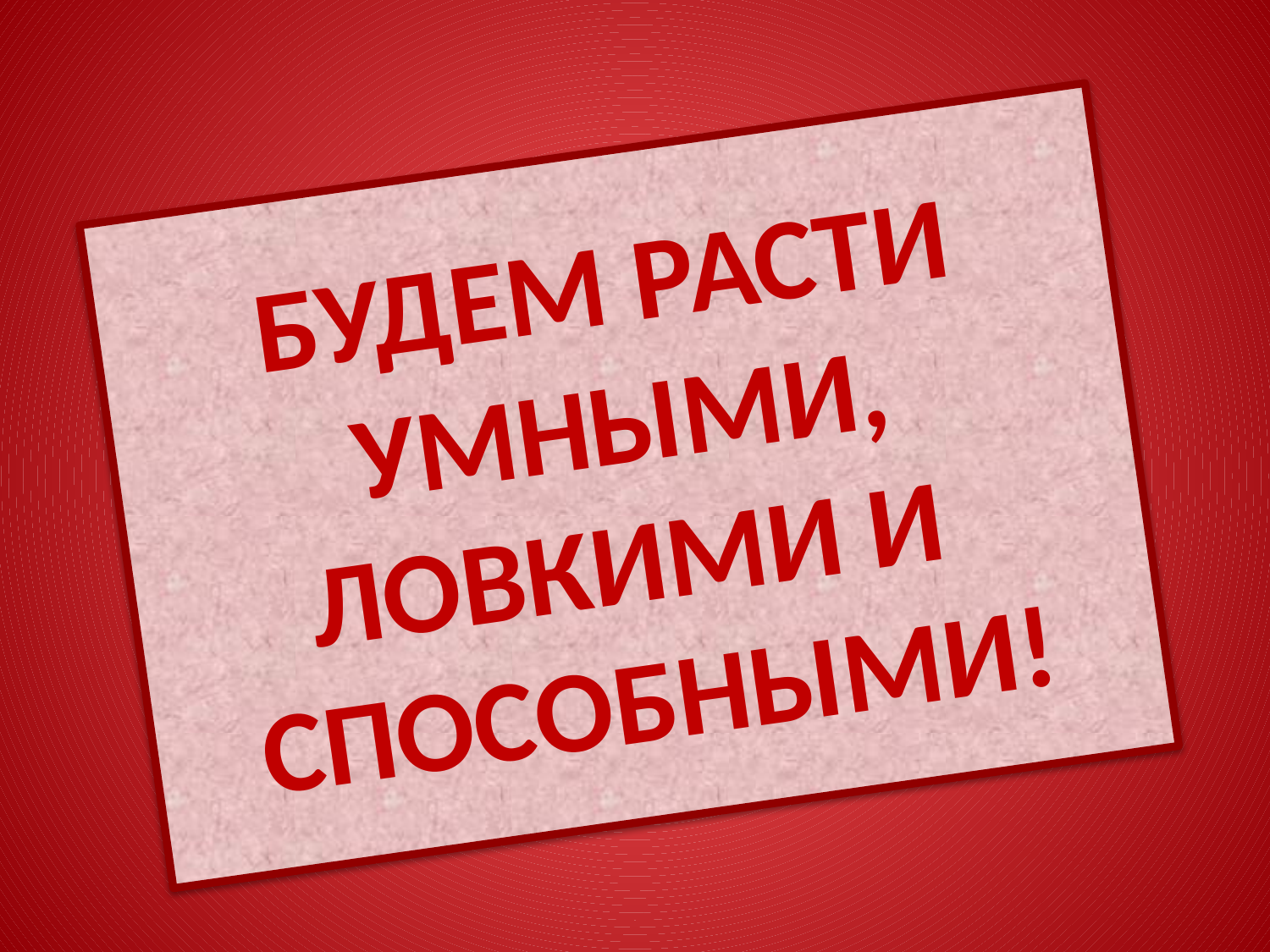

# БУДЕМ РАСТИ УМНЫМИ, ЛОВКИМИ И СПОСОБНЫМИ!